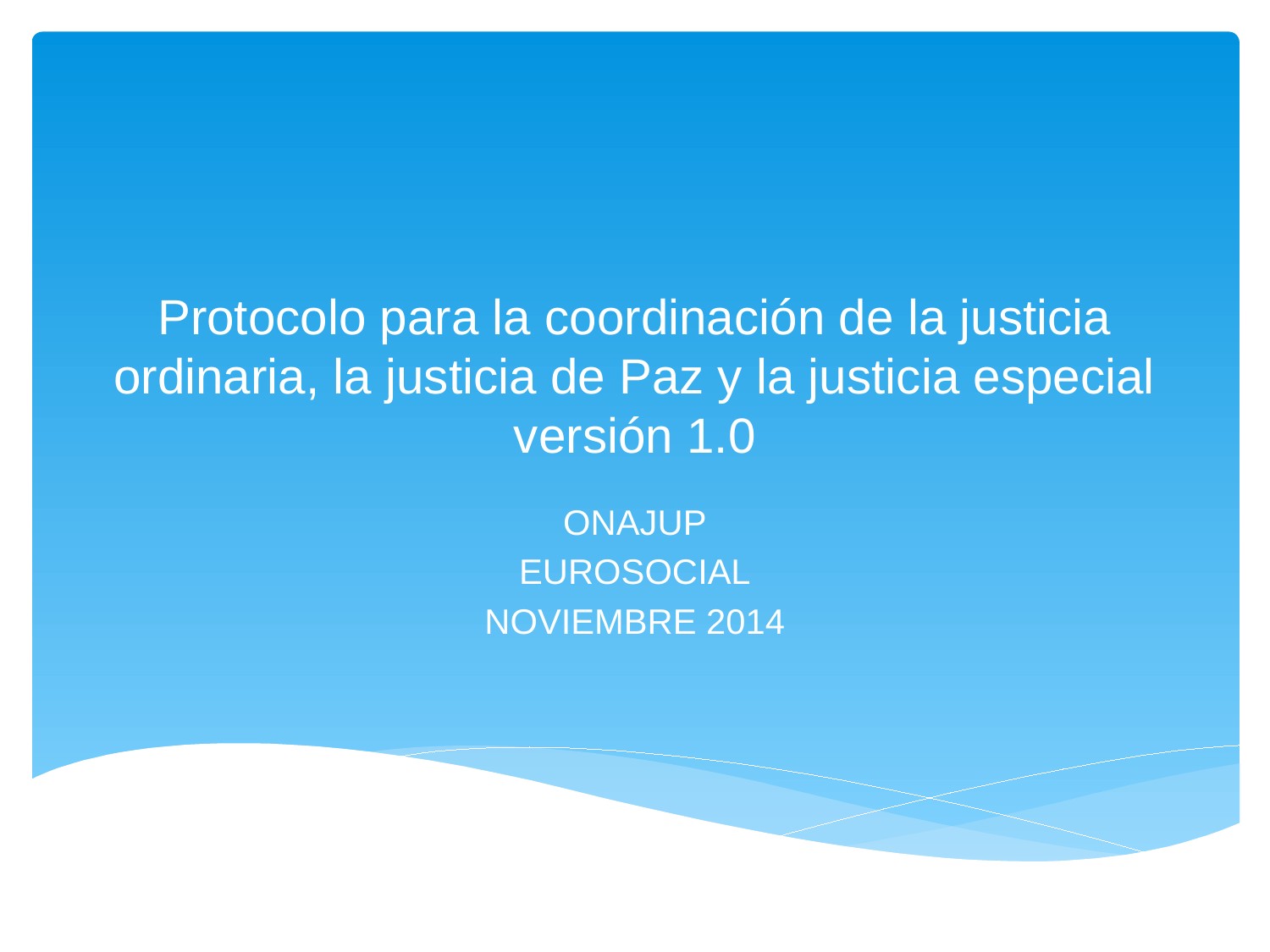

# Protocolo para la coordinación de la justicia ordinaria, la justicia de Paz y la justicia especial versión 1.0
ONAJUP
EUROSOCIAL
NOVIEMBRE 2014